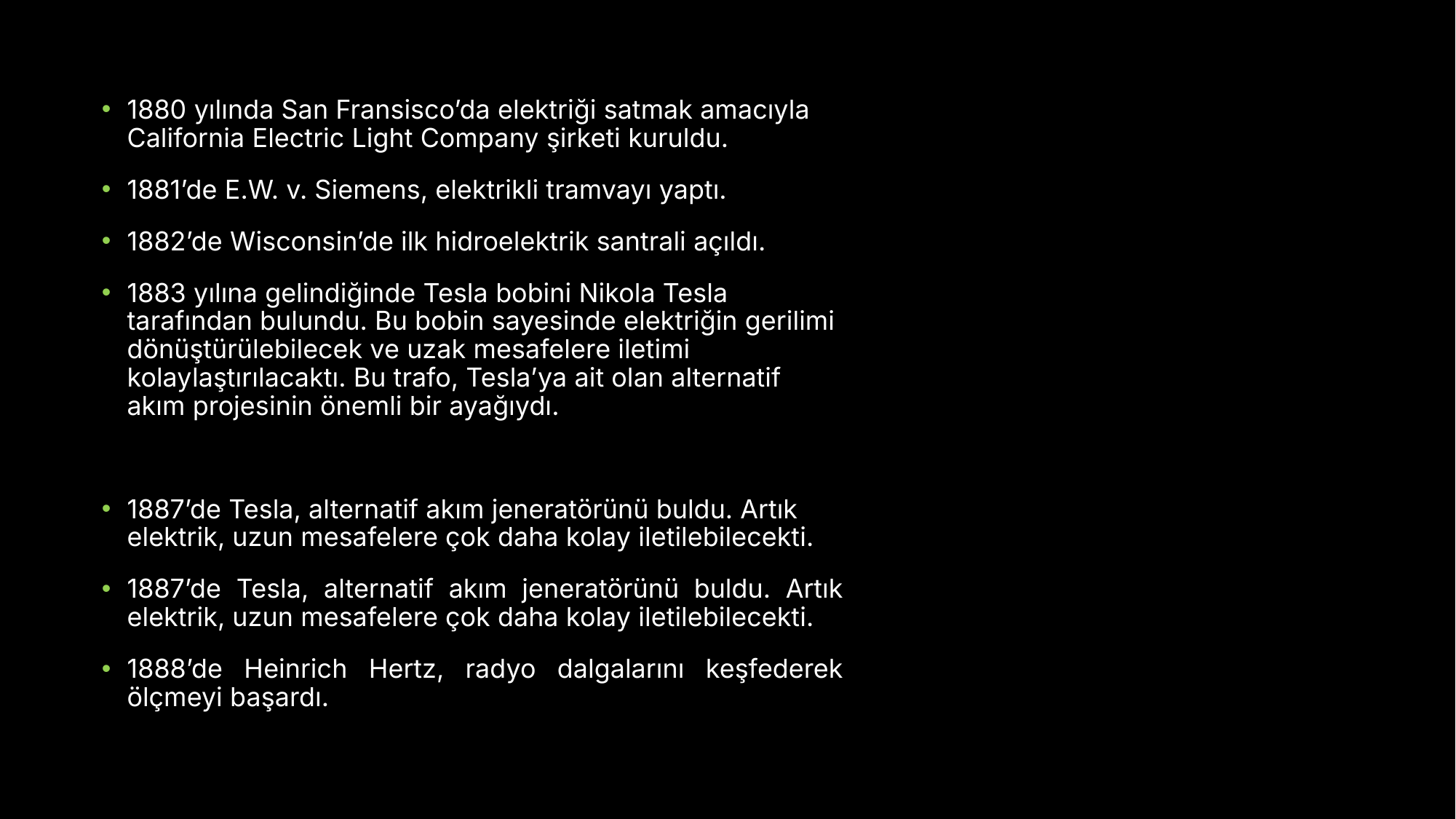

1880 yılında San Fransisco’da elektriği satmak amacıyla California Electric Light Company şirketi kuruldu.
1881’de E.W. v. Siemens, elektrikli tramvayı yaptı.
1882’de Wisconsin’de ilk hidroelektrik santrali açıldı.
1883 yılına gelindiğinde Tesla bobini Nikola Tesla tarafından bulundu. Bu bobin sayesinde elektriğin gerilimi dönüştürülebilecek ve uzak mesafelere iletimi kolaylaştırılacaktı. Bu trafo, Tesla’ya ait olan alternatif akım projesinin önemli bir ayağıydı.

1887’de Tesla, alternatif akım jeneratörünü buldu. Artık elektrik, uzun mesafelere çok daha kolay iletilebilecekti.
1887’de Tesla, alternatif akım jeneratörünü buldu. Artık elektrik, uzun mesafelere çok daha kolay iletilebilecekti.
1888’de Heinrich Hertz, radyo dalgalarını keşfederek ölçmeyi başardı.

#